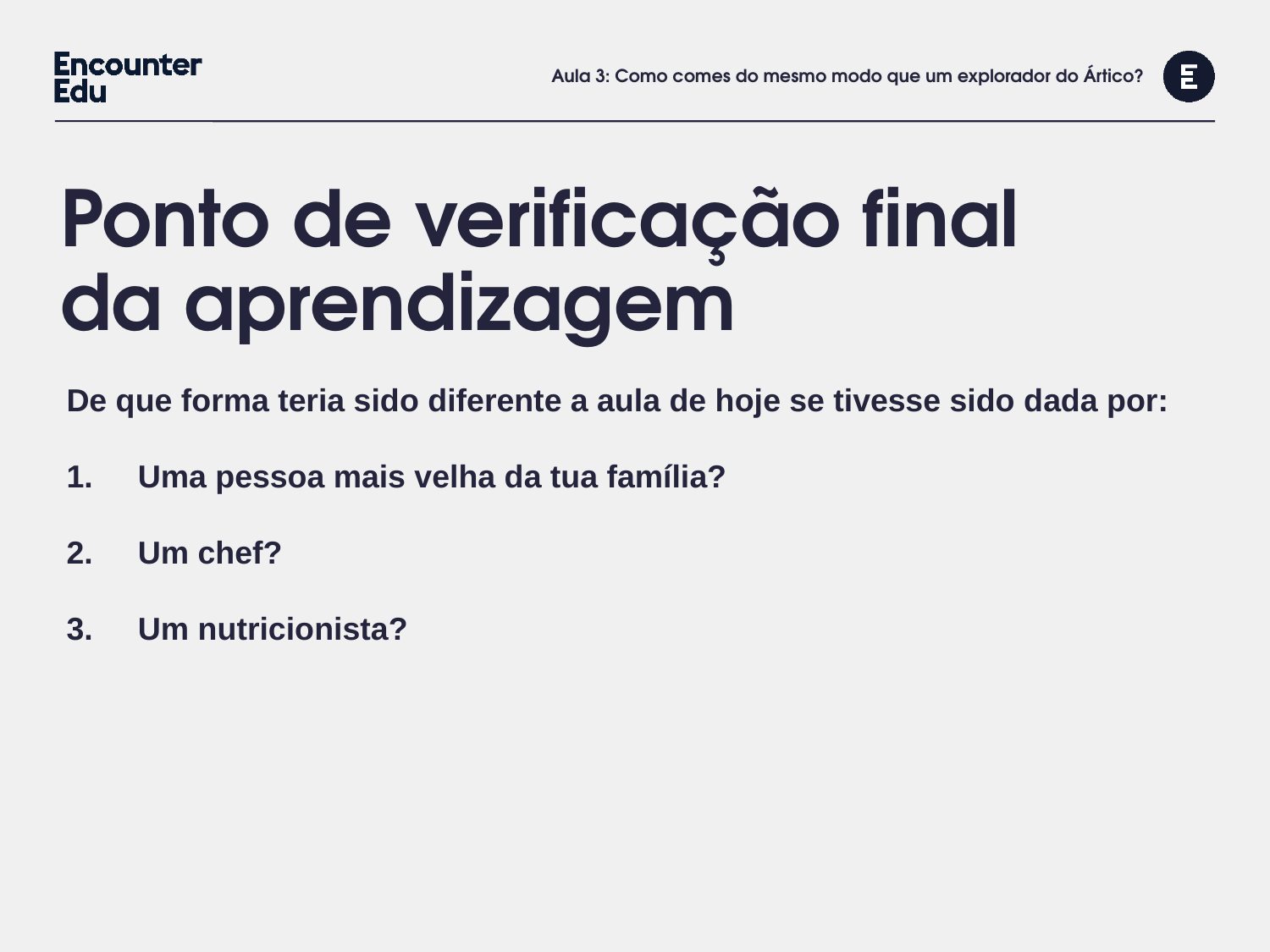

# Aula 3: Como comes do mesmo modo que um explorador do Ártico?
Ponto de verificação final da aprendizagem
De que forma teria sido diferente a aula de hoje se tivesse sido dada por:

Uma pessoa mais velha da tua família?

Um chef?

Um nutricionista?